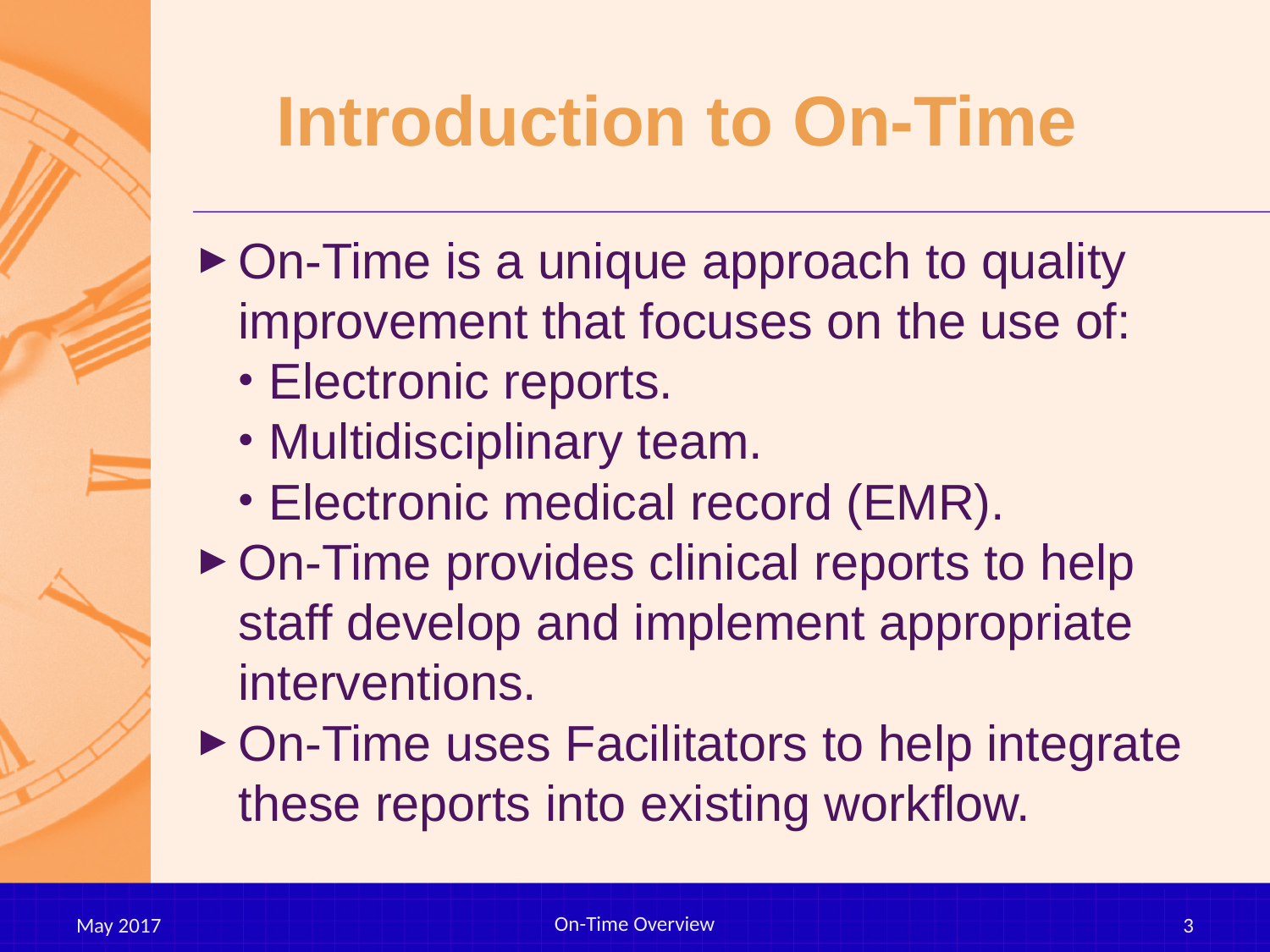

# Introduction to On-Time
On-Time is a unique approach to quality improvement that focuses on the use of:
Electronic reports.
Multidisciplinary team.
Electronic medical record (EMR).
On-Time provides clinical reports to help staff develop and implement appropriate interventions.
On-Time uses Facilitators to help integrate these reports into existing workflow.

On-Time Overview
May 2017
3